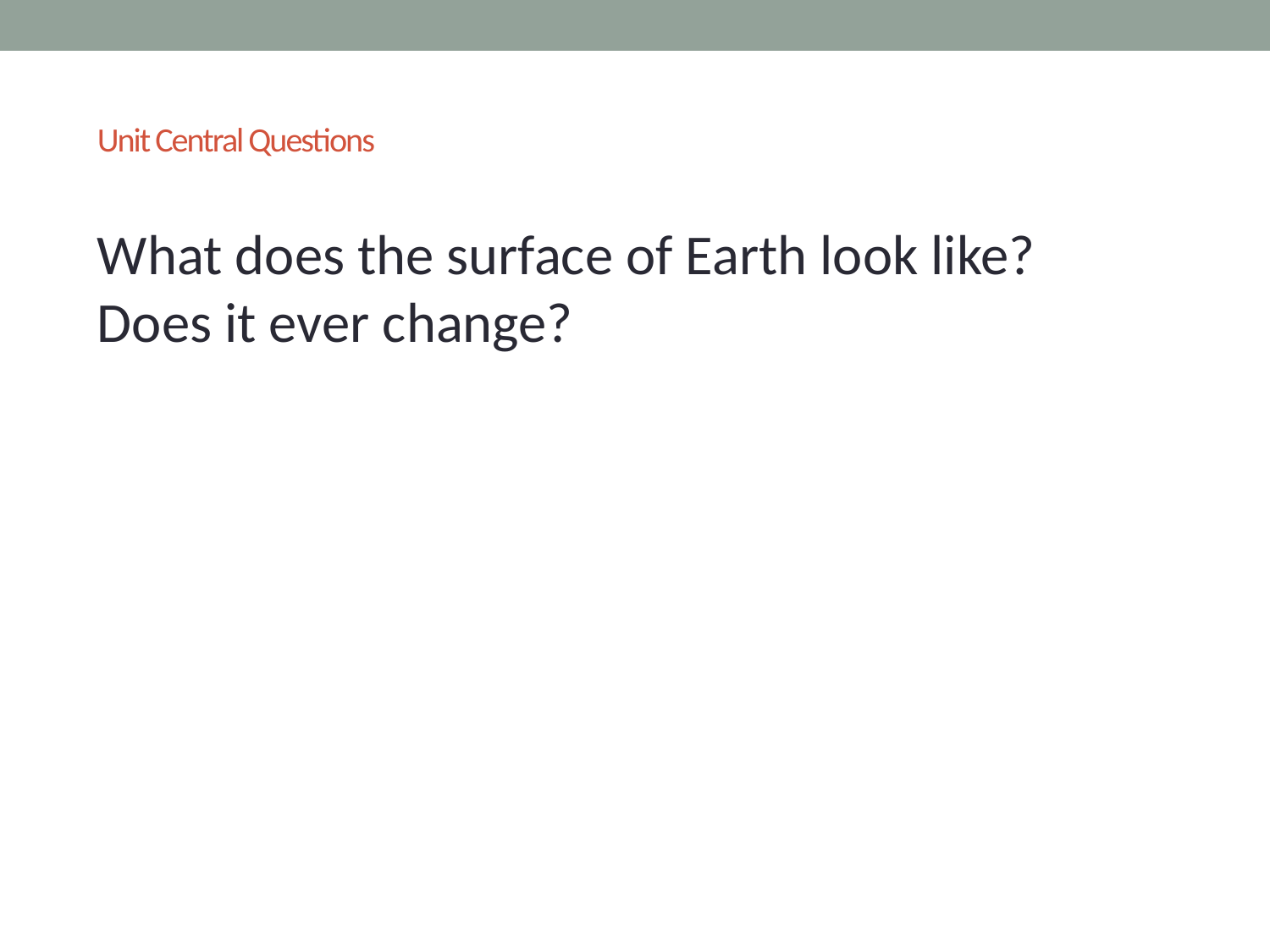

# Unit Central Questions
What does the surface of Earth look like?
Does it ever change?